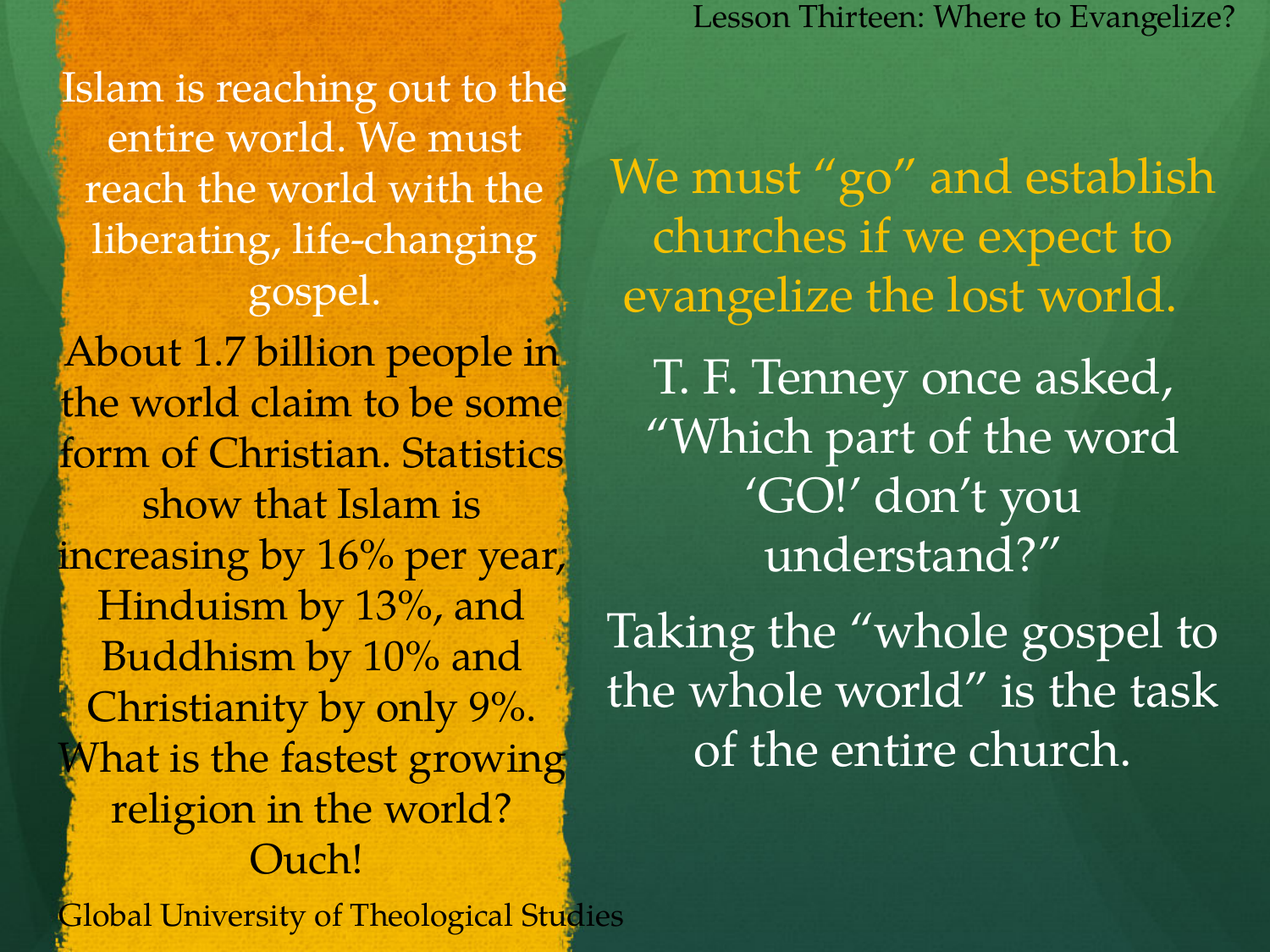

Lesson Thirteen: Where to Evangelize?

	Islam is reaching out to the entire world. We must reach the world with the liberating, life-changing gospel.
We must “go” and establish churches if we expect to evangelize the lost world.
About 1.7 billion people in the world claim to be some form of Christian. Statistics show that Islam is increasing by 16% per year, Hinduism by 13%, and Buddhism by 10% and Christianity by only 9%. What is the fastest growing religion in the world? Ouch!
T. F. Tenney once asked, “Which part of the word ‘GO!’ don’t you understand?”
Taking the “whole gospel to the whole world” is the task of the entire church.
Global University of Theological Studies